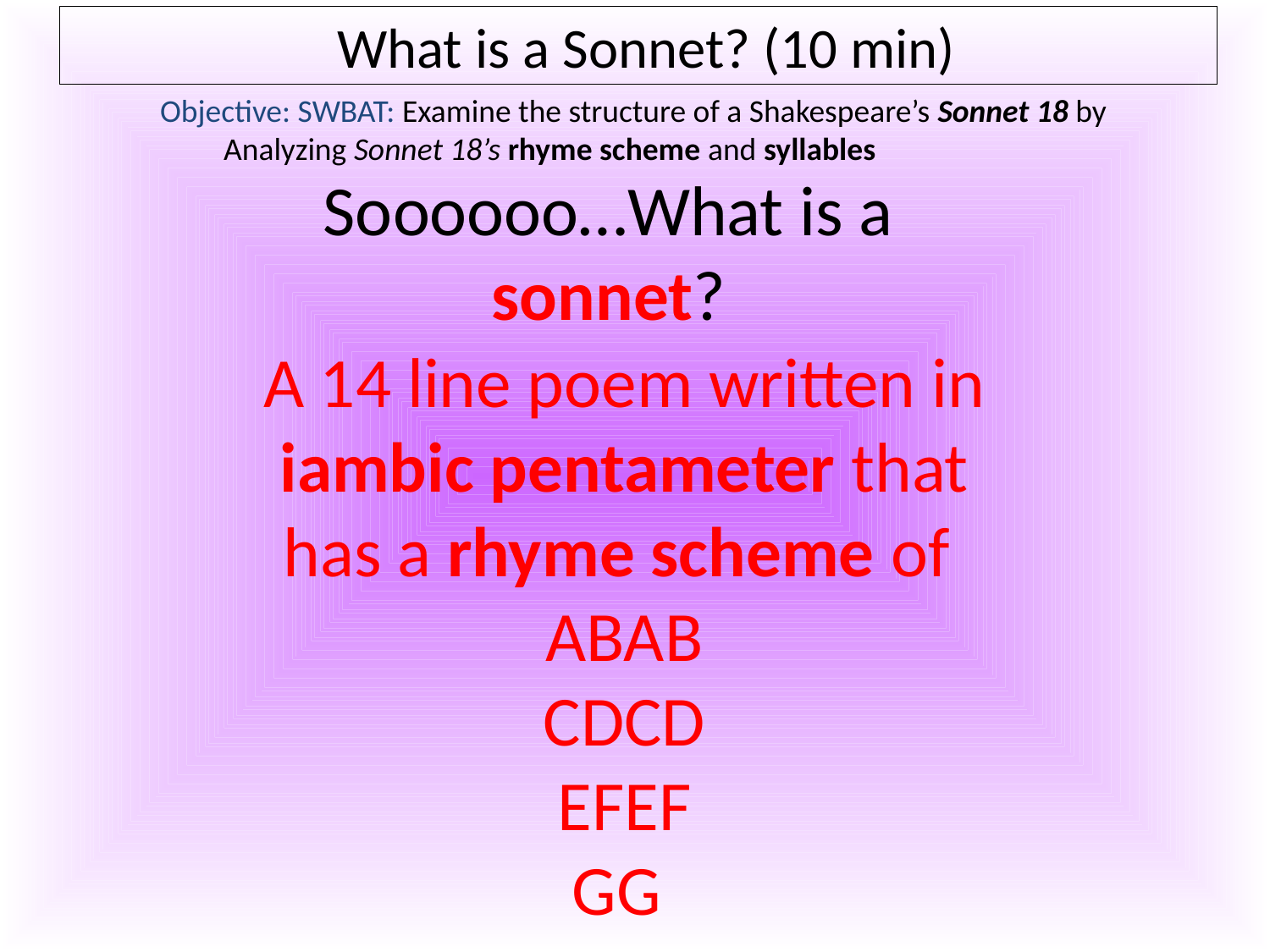

# What is a Sonnet? (10 min)
Objective: SWBAT: Examine the structure of a Shakespeare’s Sonnet 18 by Analyzing Sonnet 18’s rhyme scheme and syllables

Soooooo…What is a sonnet?
A 14 line poem written in iambic pentameter that has a rhyme scheme of
ABAB
CDCD
EFEF
GG